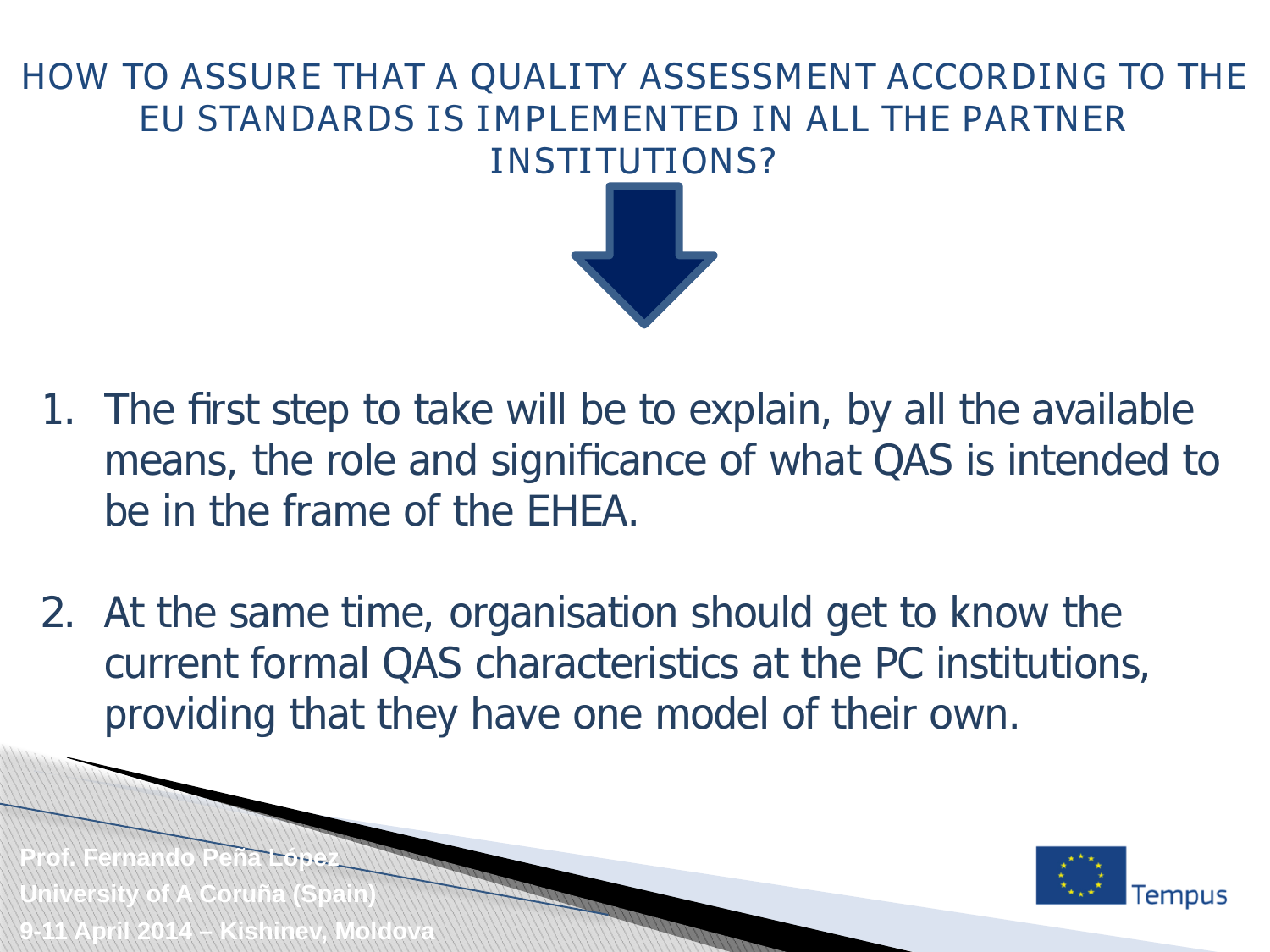

# HOW TO ASSURE THAT A QUALITY ASSESSMENT ACCORDING TO THE EU STANDARDS IS IMPLEMENTED IN ALL THE PARTNER INSTITUTIONS?

The first step to take will be to explain, by all the available means, the role and significance of what QAS is intended to be in the frame of the EHEA.

At the same time, organisation should get to know the current formal QAS characteristics at the PC institutions, providing that they have one model of their own.